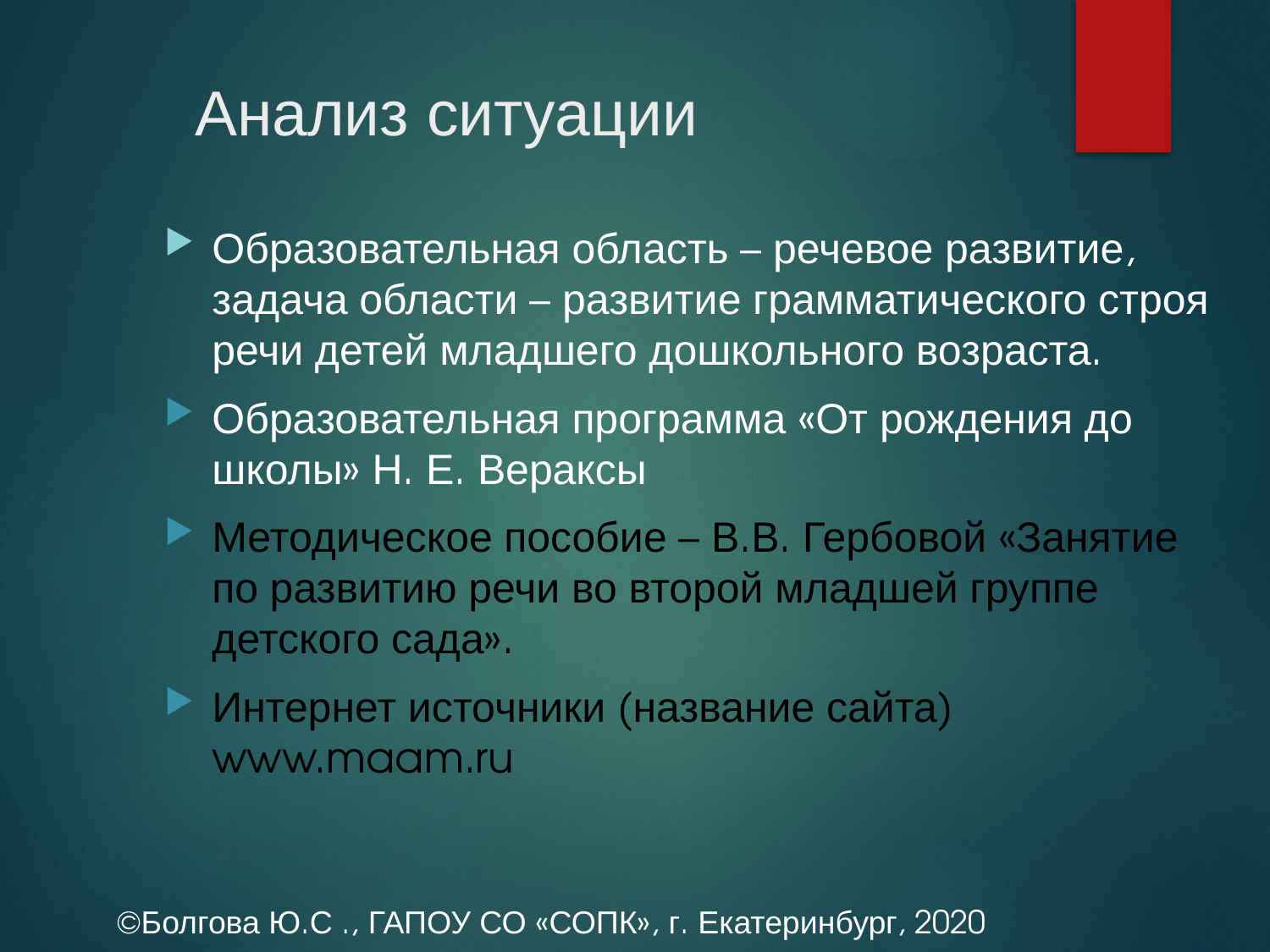

# Анализ ситуации
Образовательная область – речевое развитие, задача области – развитие грамматического строя речи детей младшего дошкольного возраста.
Образовательная программа «От рождения до школы» Н. Е. Вераксы
Методическое пособие – В.В. Гербовой «Занятие по развитию речи во второй младшей группе детского сада».
Интернет источники (название сайта) www.maam.ru

©Болгова Ю.С ., ГАПОУ СО «СОПК», г. Екатеринбург, 2020